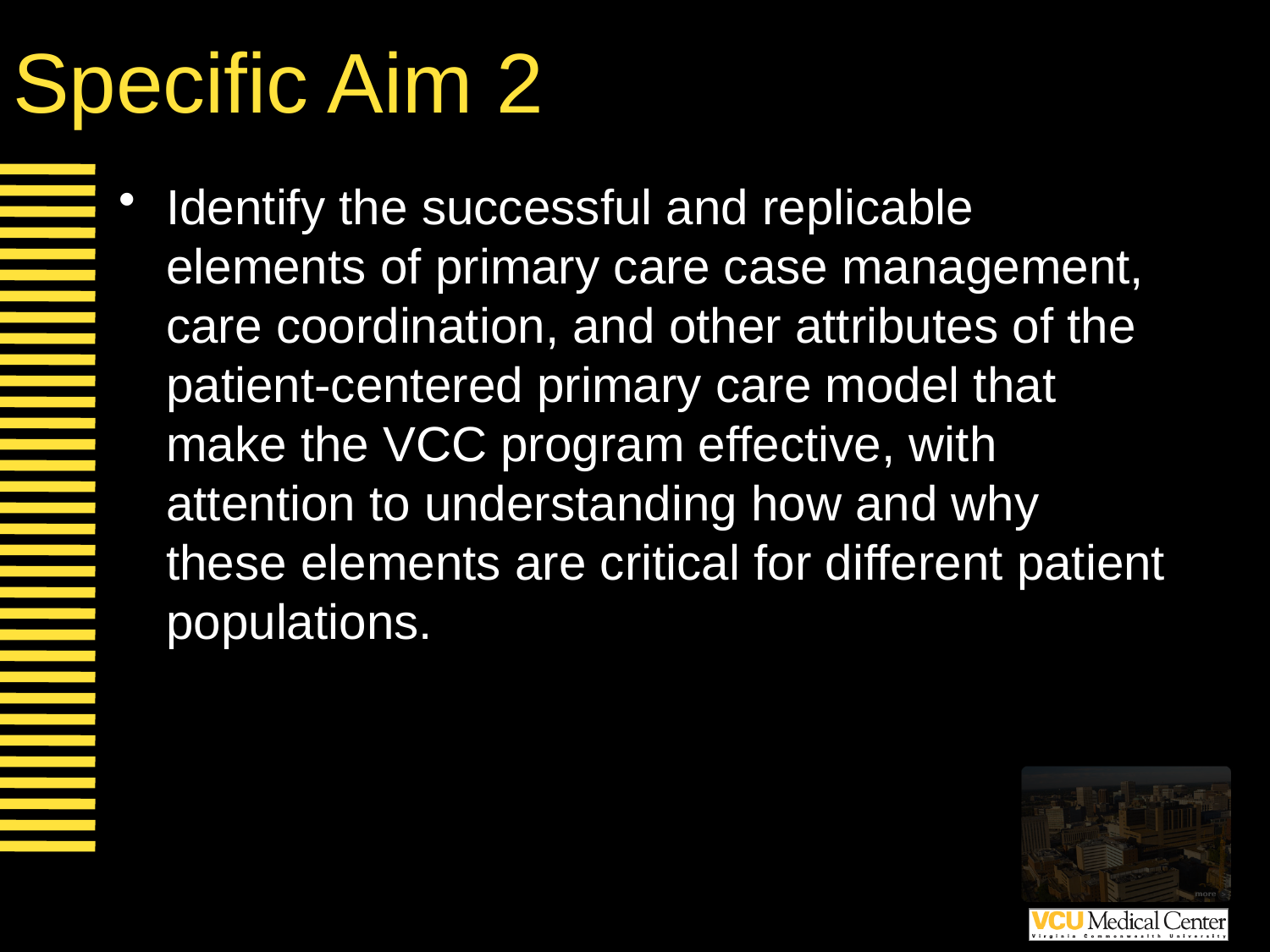

# Specific Aim 2
Identify the successful and replicable elements of primary care case management, care coordination, and other attributes of the patient-centered primary care model that make the VCC program effective, with attention to understanding how and why these elements are critical for different patient populations.